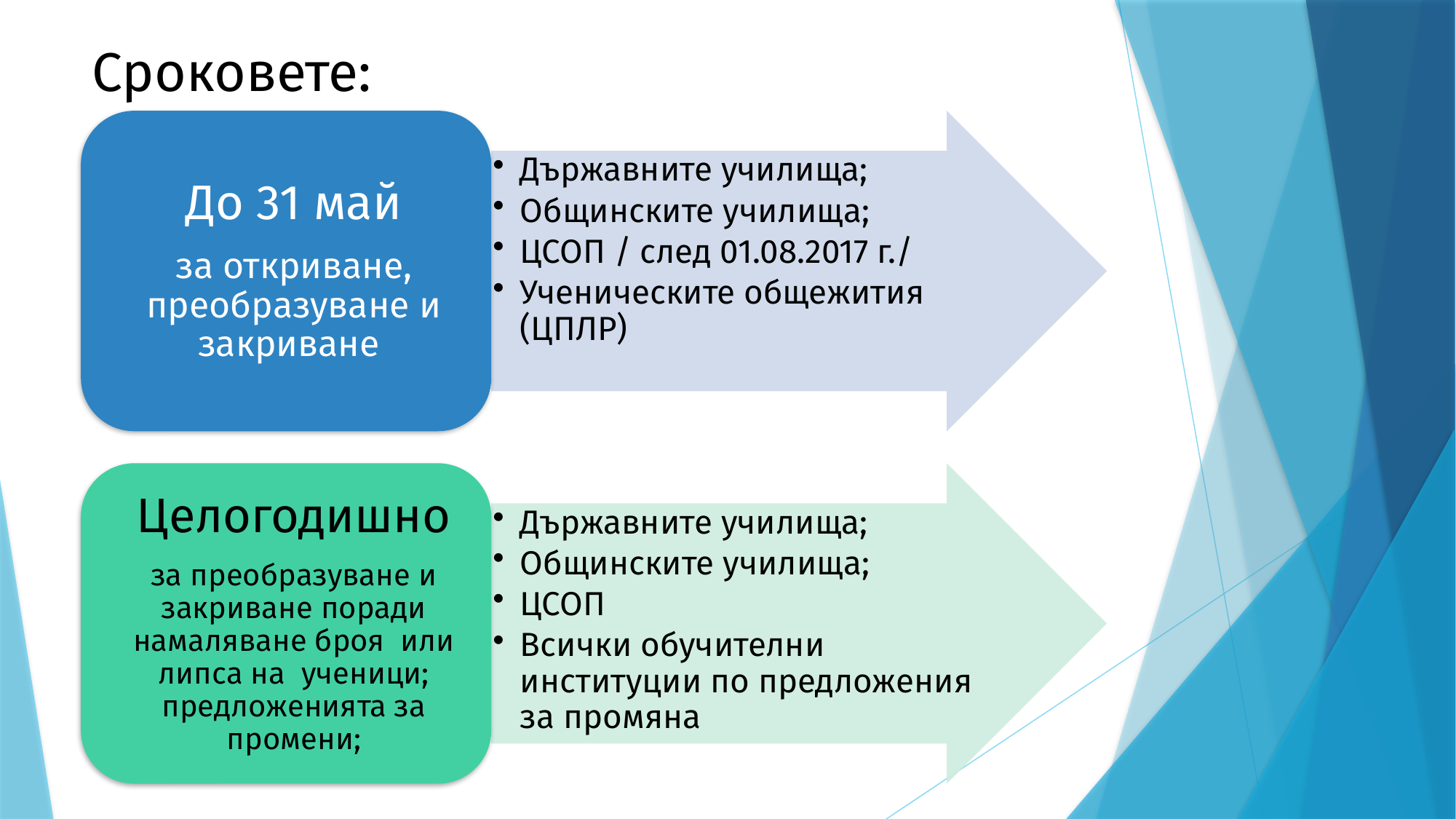

# Сроковете:
Държавните училища;
Общинските училища;
ЦСОП / след 01.08.2017 г./
Ученическите общежития (ЦПЛР)
До 31 май
за откриване, преобразуване и закриване
Държавните училища;
Общинските училища;
ЦСОП
Всички обучителни институции по предложения за промяна
Целогодишно
за преобразуване и закриване поради намаляване броя  или липса на  ученици; предложенията за промени;